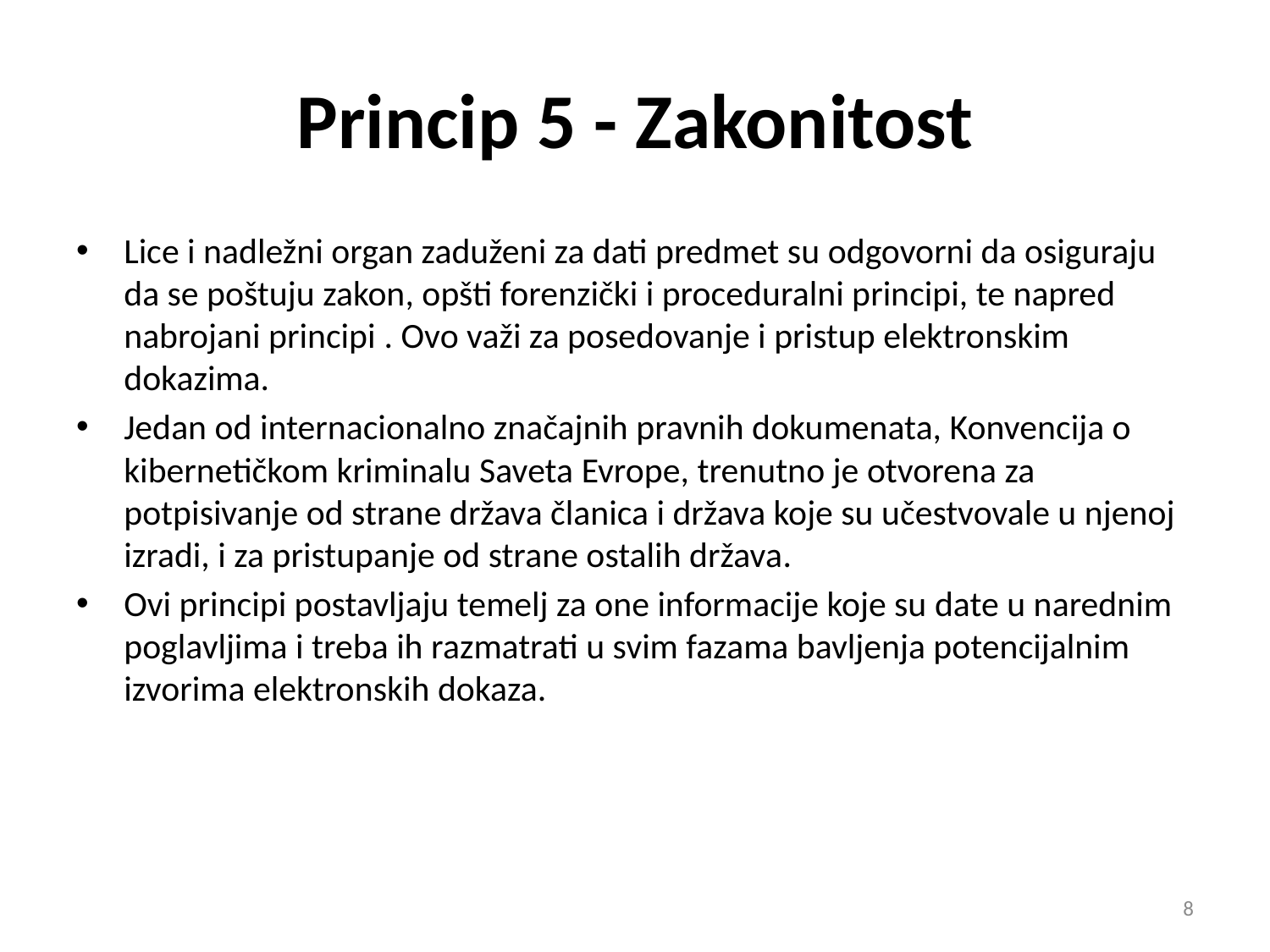

# Princip 5 - Zakonitost
Lice i nadležni organ zaduženi za dati predmet su odgovorni da osiguraju da se poštuju zakon, opšti forenzički i proceduralni principi, te napred nabrojani principi . Ovo važi za posedovanje i pristup elektronskim dokazima.
Jedan od internacionalno značajnih pravnih dokumenata, Konvencija o kibernetičkom kriminalu Saveta Evrope, trenutno je otvorena za potpisivanje od strane država članica i država koje su učestvovale u njenoj izradi, i za pristupanje od strane ostalih država.
Ovi principi postavljaju temelj za one informacije koje su date u narednim poglavljima i treba ih razmatrati u svim fazama bavljenja potencijalnim izvorima elektronskih dokaza.

8